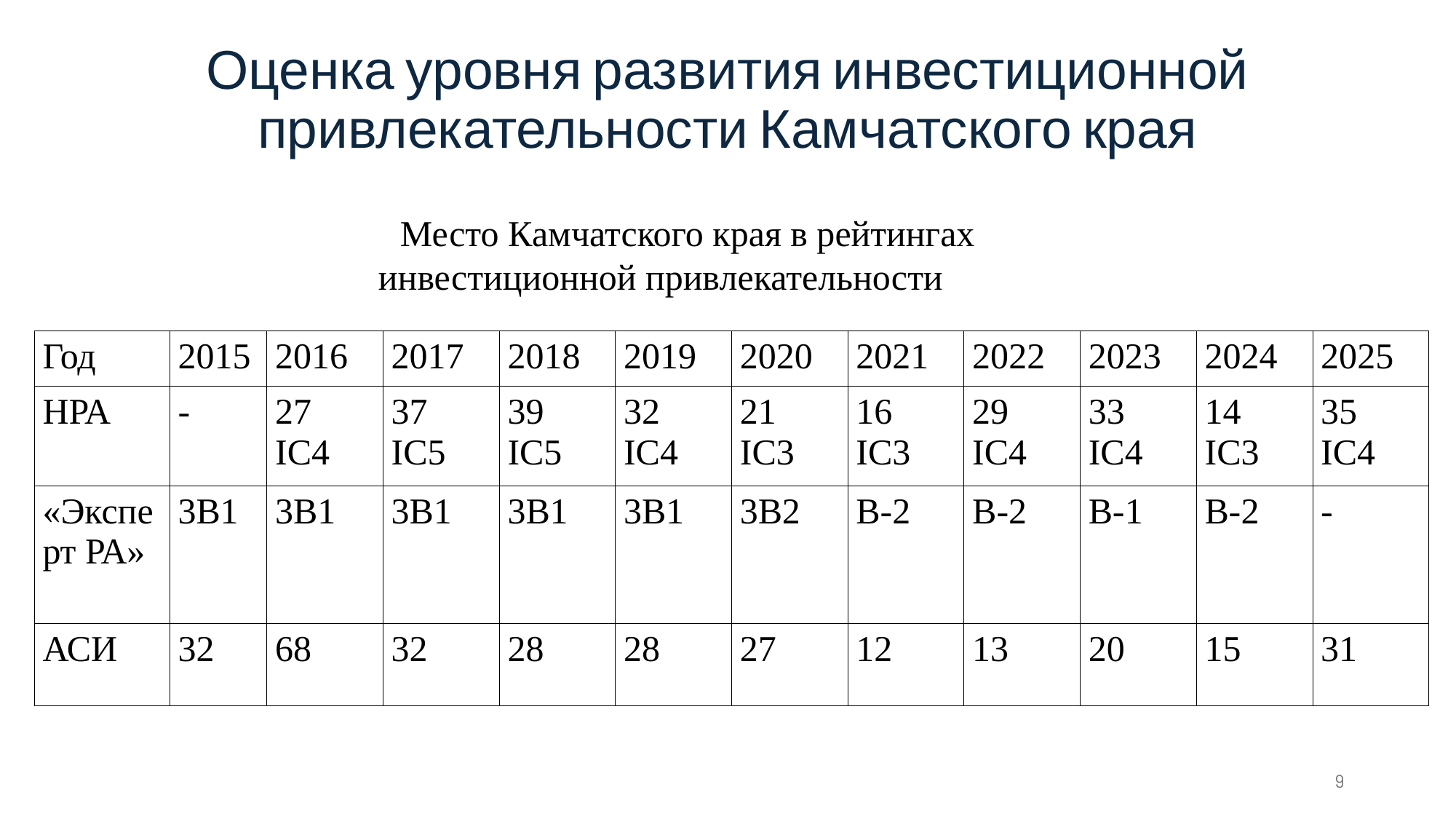

# Оценка уровня развития инвестиционной привлекательности Камчатского края
Место Камчатского края в рейтингах инвестиционной привлекательности

| Год | 2015 | 2016 | 2017 | 2018 | 2019 | 2020 | 2021 | 2022 | 2023 | 2024 | 2025 |
| --- | --- | --- | --- | --- | --- | --- | --- | --- | --- | --- | --- |
| НРА | - | 27 IC4 | 37 IC5 | 39 IC5 | 32 IC4 | 21 IC3 | 16 IC3 | 29 IC4 | 33 IC4 | 14 IC3 | 35 IC4 |
| «Эксперт РА» | 3B1 | 3B1 | 3B1 | 3B1 | 3B1 | 3B2 | B-2 | В-2 | В-1 | В-2 | - |
| АСИ | 32 | 68 | 32 | 28 | 28 | 27 | 12 | 13 | 20 | 15 | 31 |
9